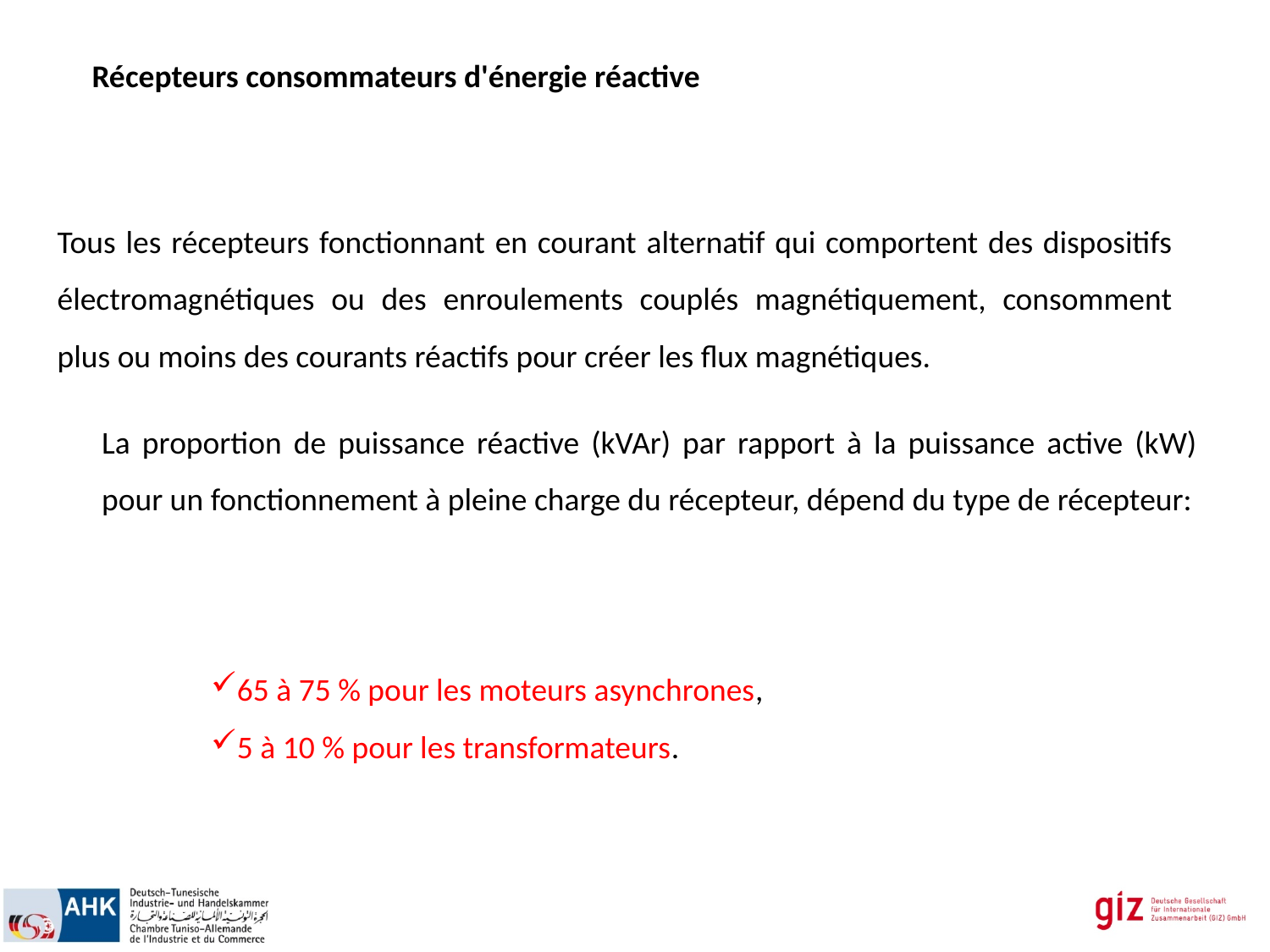

Récepteurs consommateurs d'énergie réactive
Tous les récepteurs fonctionnant en courant alternatif qui comportent des dispositifs électromagnétiques ou des enroulements couplés magnétiquement, consomment plus ou moins des courants réactifs pour créer les flux magnétiques.
La proportion de puissance réactive (kVAr) par rapport à la puissance active (kW) pour un fonctionnement à pleine charge du récepteur, dépend du type de récepteur:
65 à 75 % pour les moteurs asynchrones,
5 à 10 % pour les transformateurs.